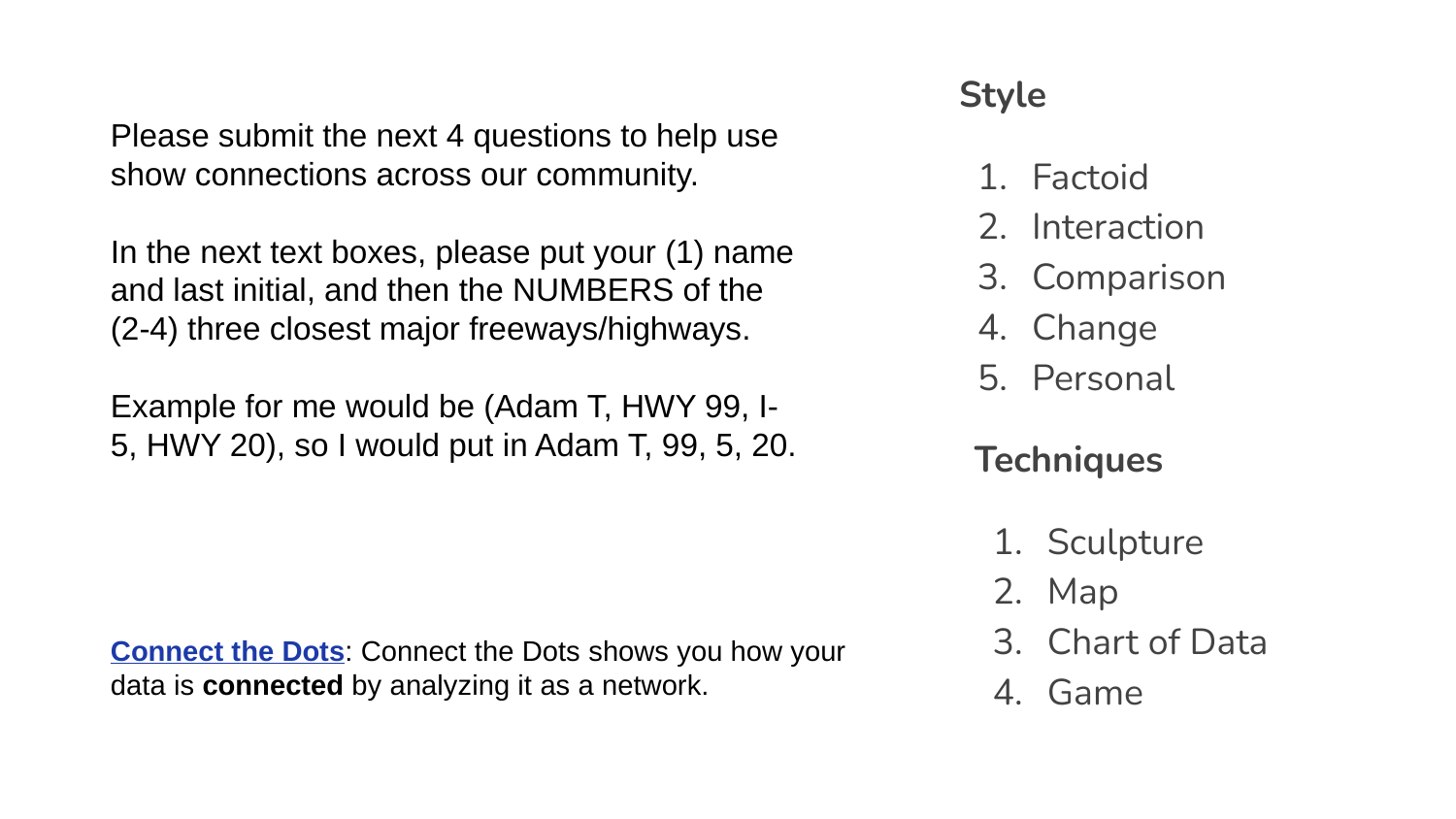

Style
Factoid
Interaction
Comparison
Change
Personal
Please submit the next 4 questions to help use show connections across our community.

In the next text boxes, please put your (1) name and last initial, and then the NUMBERS of the (2-4) three closest major freeways/highways.
Example for me would be (Adam T, HWY 99, I-5, HWY 20), so I would put in Adam T, 99, 5, 20.
Techniques
Sculpture
Map
Chart of Data
Game
Connect the Dots: Connect the Dots shows you how your data is connected by analyzing it as a network.